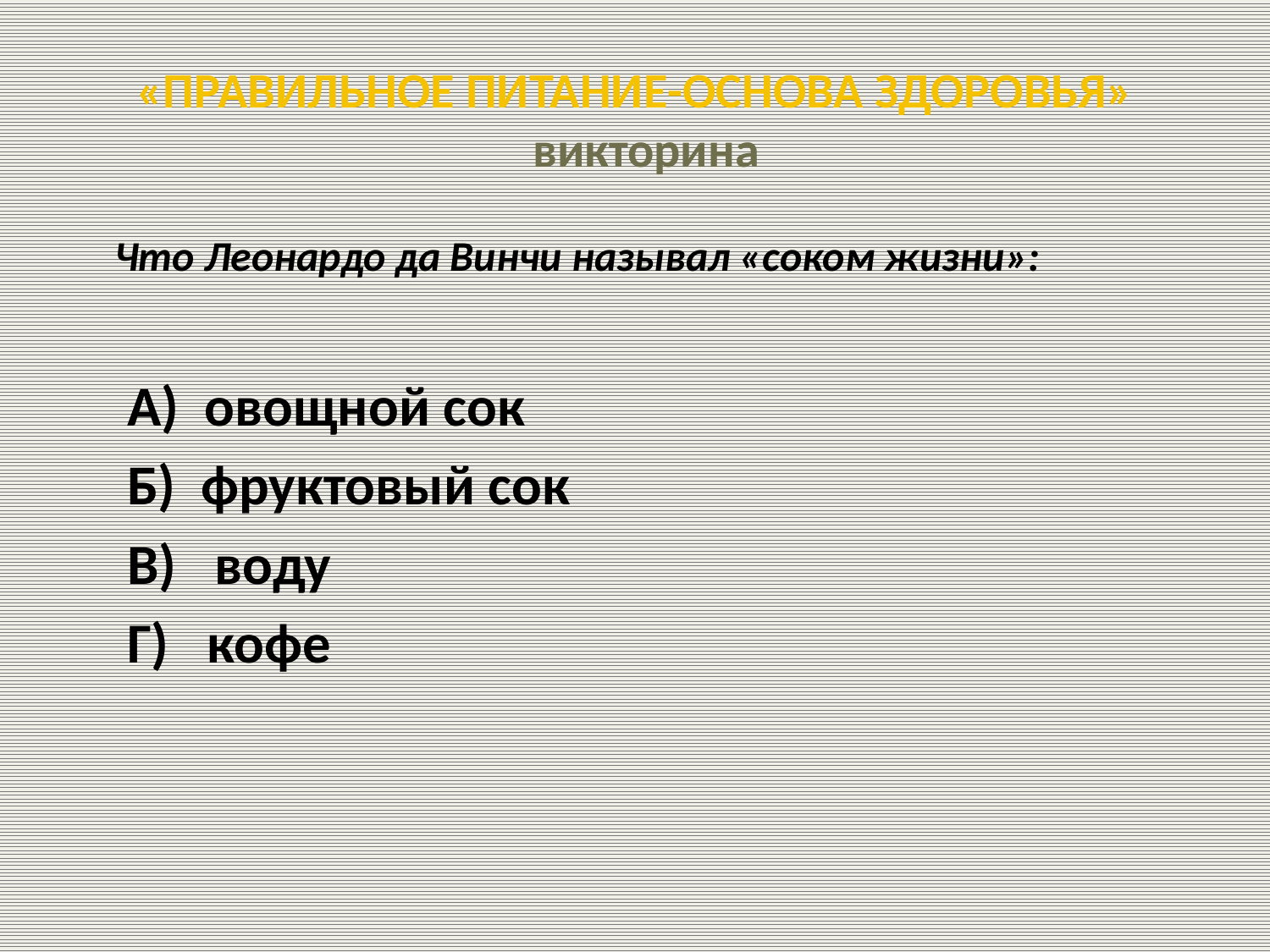

# «ПРАВИЛЬНОЕ ПИТАНИЕ-ОСНОВА ЗДОРОВЬЯ» викторина
    Что Леонардо да Винчи называл «соком жизни»:

    А)  овощной сок
    Б)  фруктовый сок
    В)   воду
    Г)   кофе